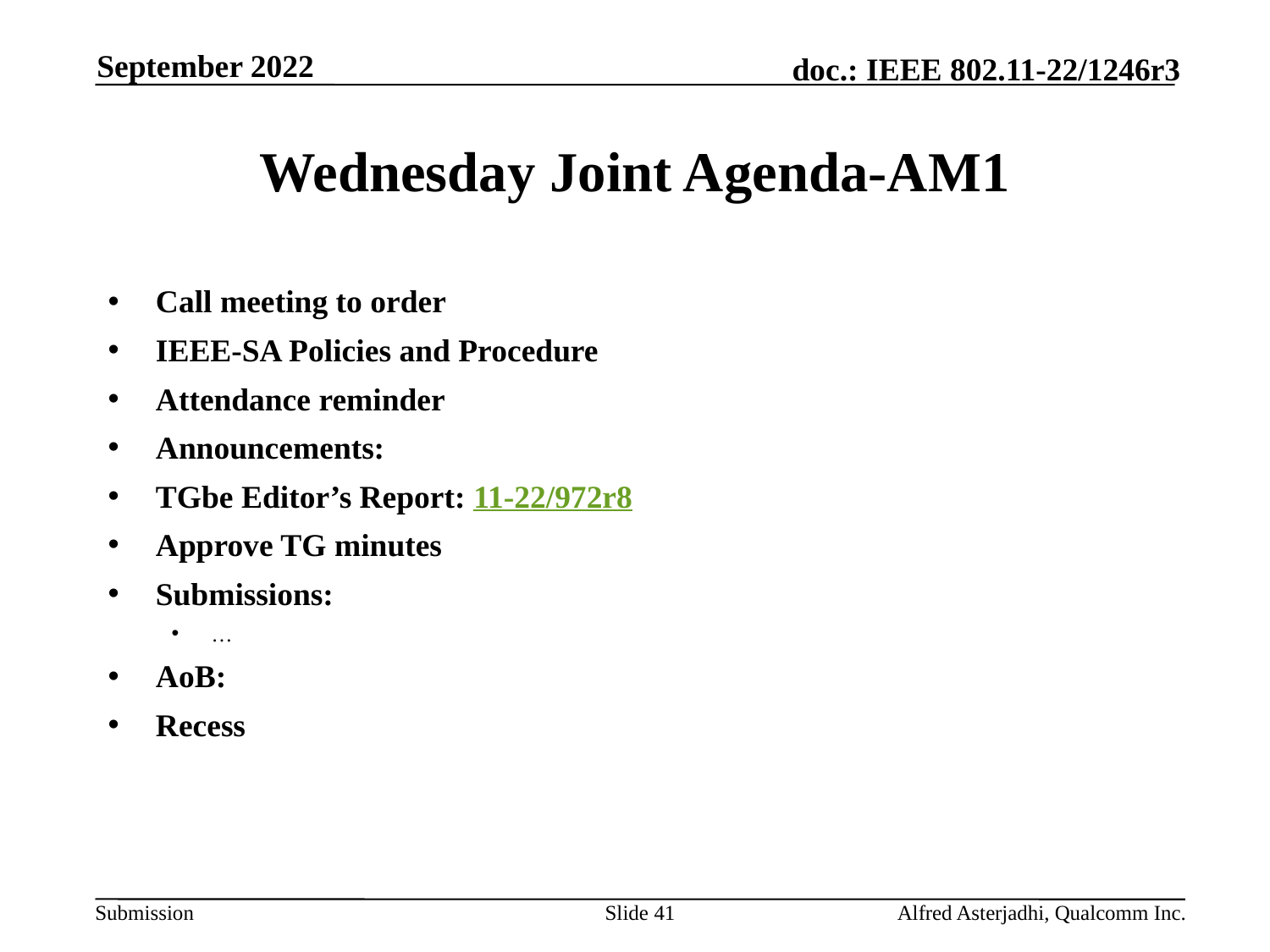

September 2022
# Wednesday Joint Agenda-AM1
Call meeting to order
IEEE-SA Policies and Procedure
Attendance reminder
Announcements:
TGbe Editor’s Report: 11-22/972r8
Approve TG minutes
Submissions:
…
AoB:
Recess
Slide 41
Alfred Asterjadhi, Qualcomm Inc.